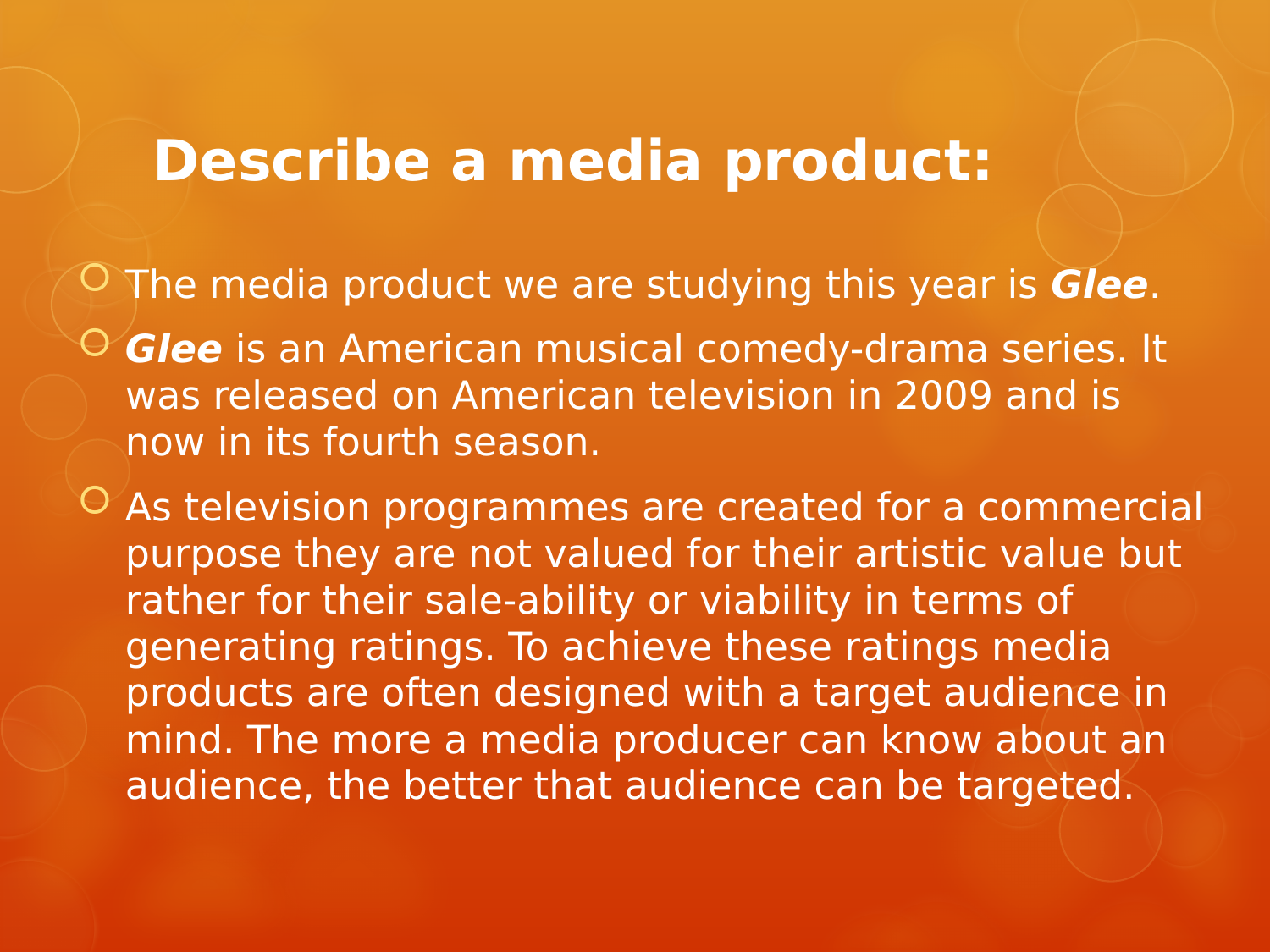

# Describe a media product:
The media product we are studying this year is Glee.
Glee is an American musical comedy-drama series. It was released on American television in 2009 and is now in its fourth season.
As television programmes are created for a commercial purpose they are not valued for their artistic value but rather for their sale-ability or viability in terms of generating ratings. To achieve these ratings media products are often designed with a target audience in mind. The more a media producer can know about an audience, the better that audience can be targeted.